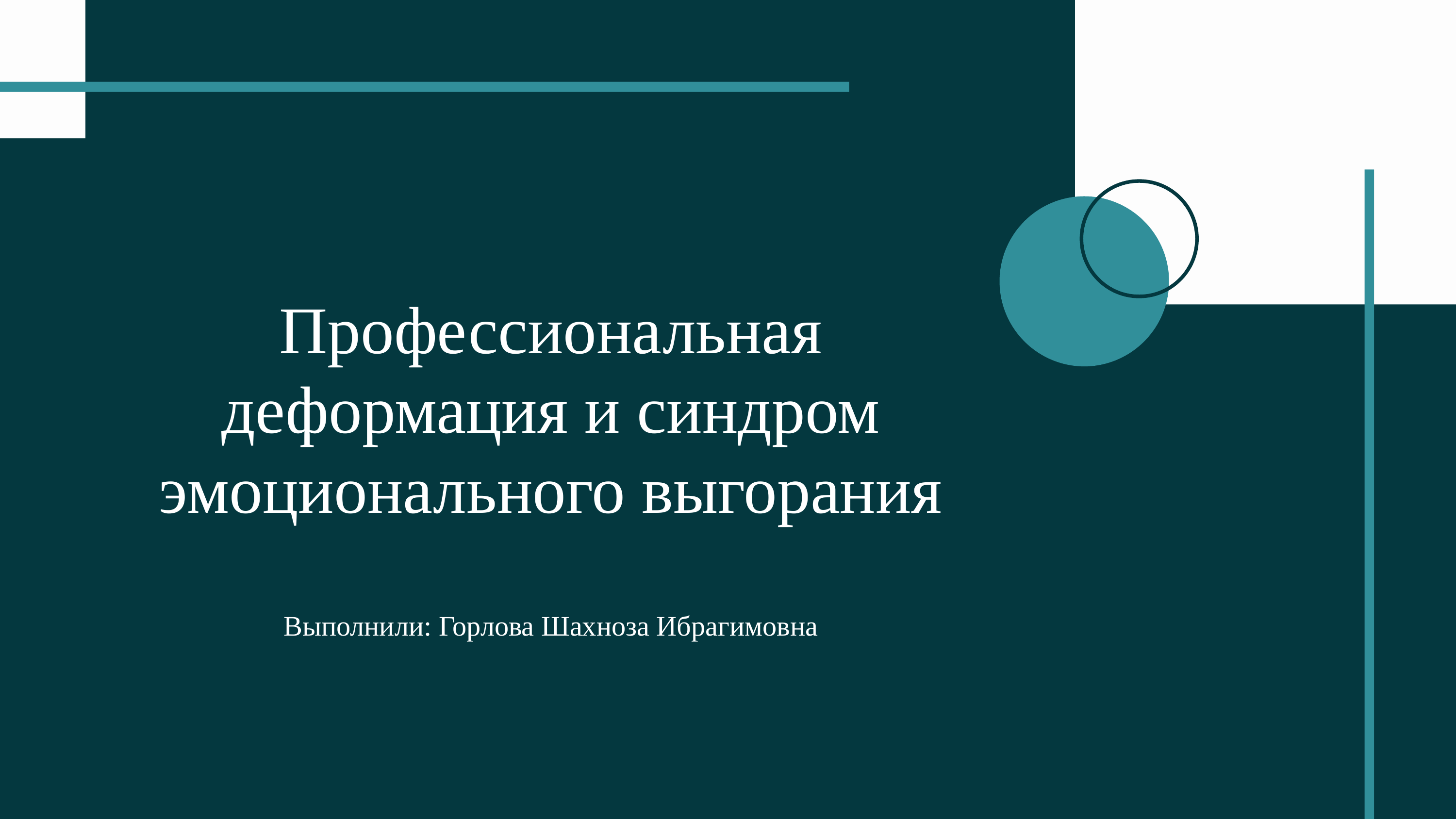

Профессиональная деформация и синдром эмоционального выгорания
Выполнили: Горлова Шахноза Ибрагимовна